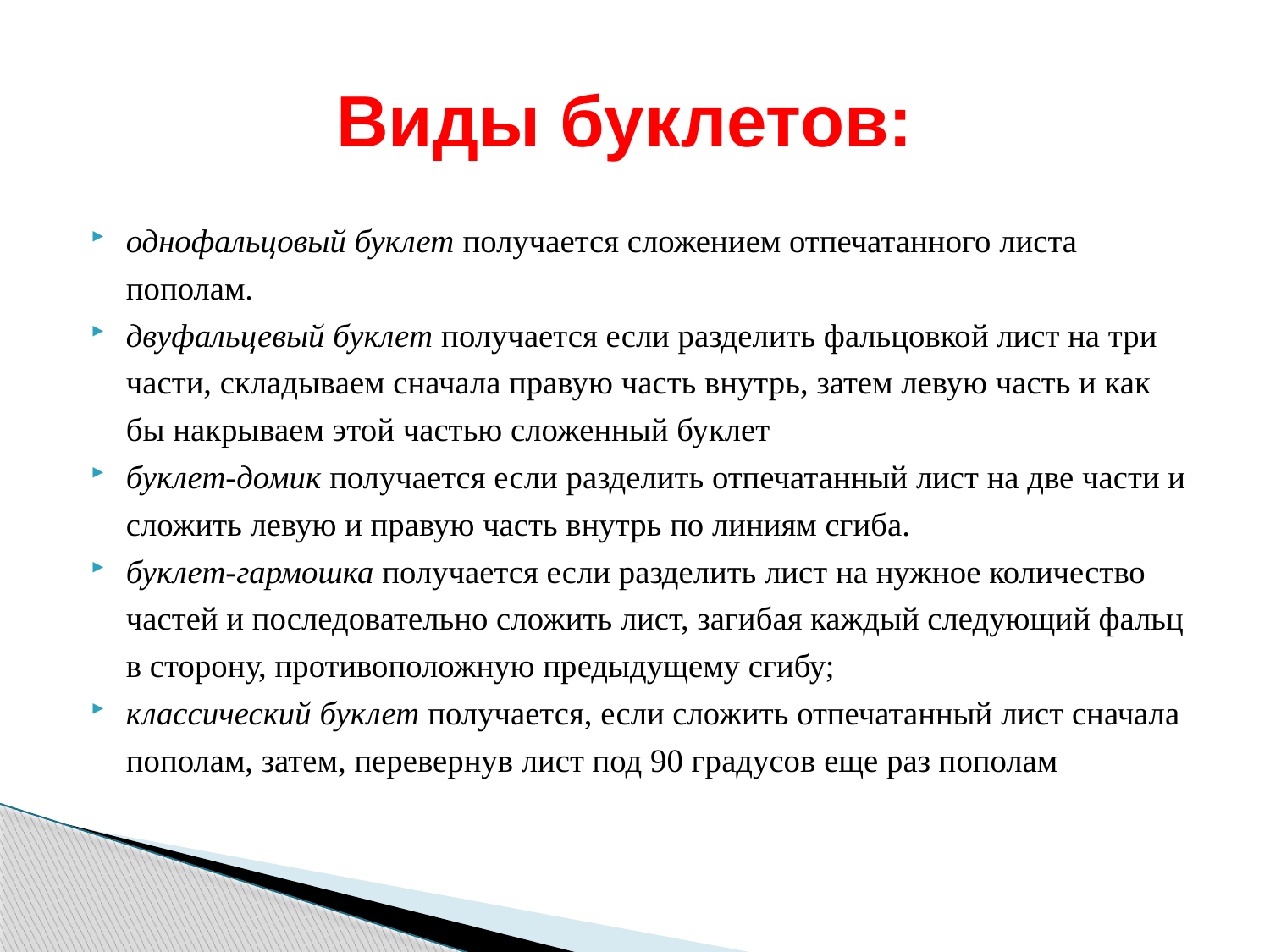

# Виды буклетов:
однофальцовый буклет получается сложением отпечатанного листа пополам.
двуфальцевый буклет получается если разделить фальцовкой лист на три части, складываем сначала правую часть внутрь, затем левую часть и как бы накрываем этой частью сложенный буклет
буклет-домик получается если разделить отпечатанный лист на две части и сложить левую и правую часть внутрь по линиям сгиба.
буклет-гармошка получается если разделить лист на нужное количество частей и последовательно сложить лист, загибая каждый следующий фальц в сторону, противоположную предыдущему сгибу;
классический буклет получается, если сложить отпечатанный лист сначала пополам, затем, перевернув лист под 90 градусов еще раз пополам